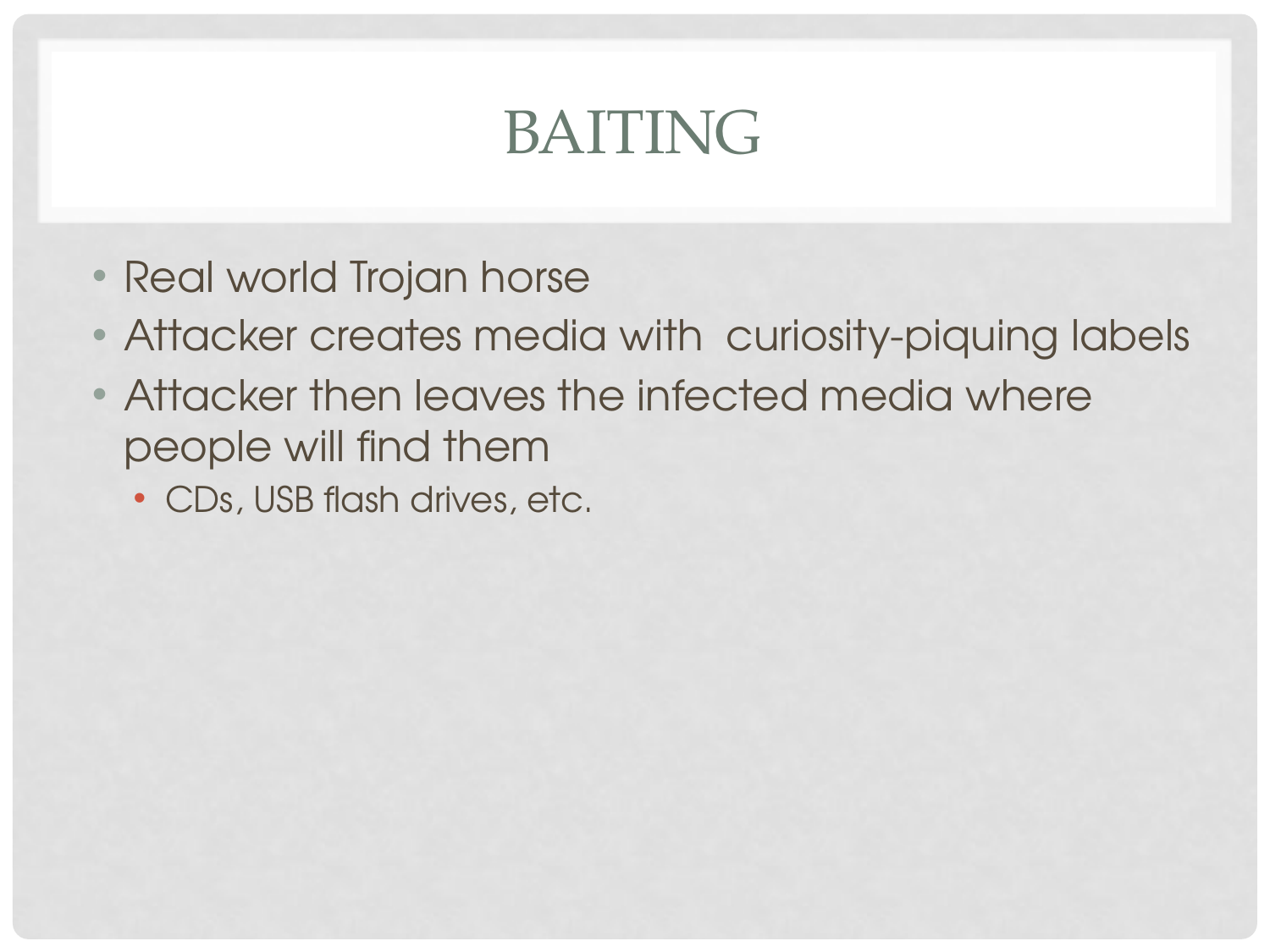

# baiting
Real world Trojan horse
Attacker creates media with  curiosity-piquing labels
Attacker then leaves the infected media where people will find them
CDs, USB flash drives, etc.